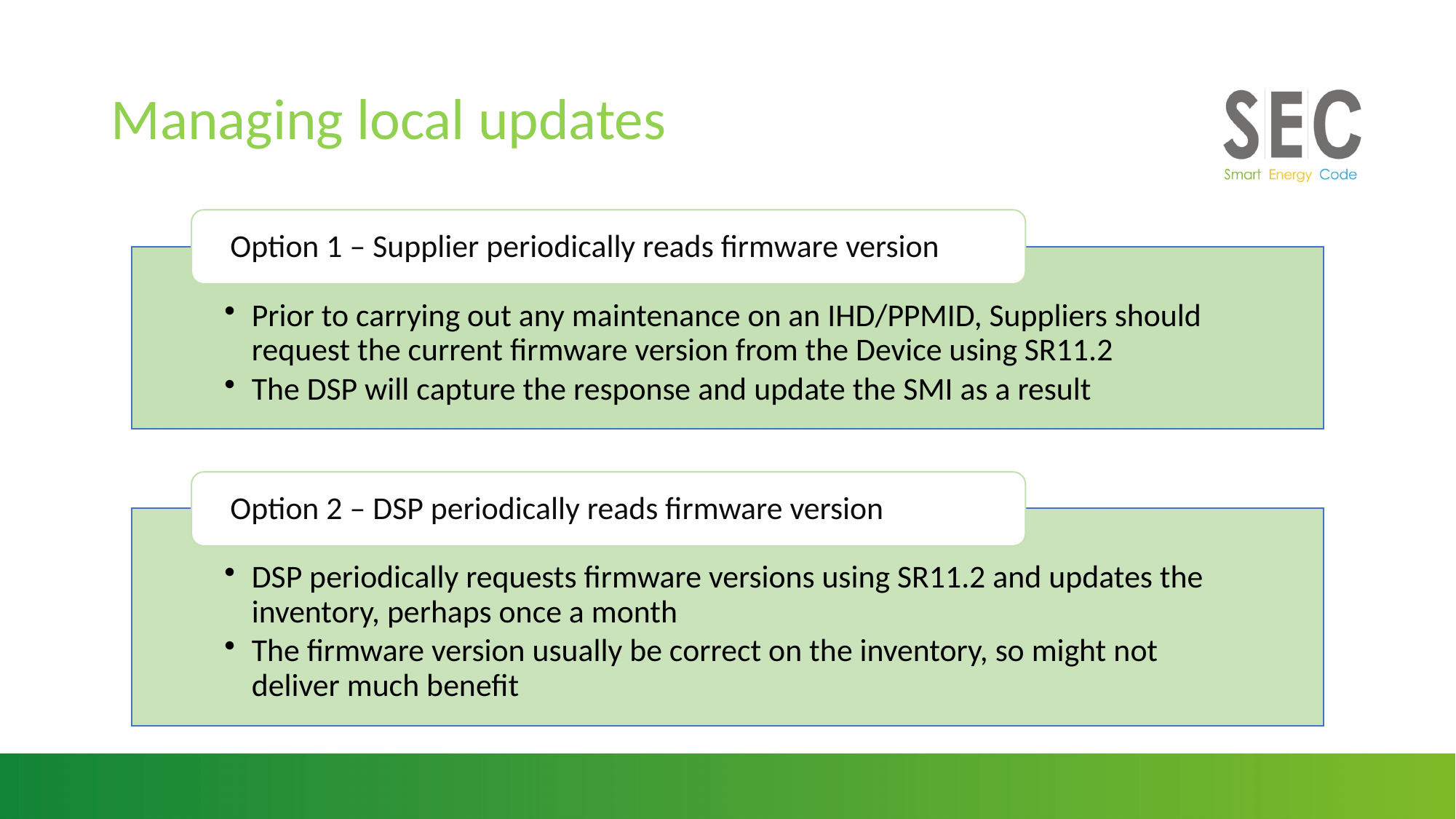

# Managing local updates
Prior to carrying out any maintenance on an IHD/PPMID, Suppliers should request the current firmware version from the Device using SR11.2
The DSP will capture the response and update the SMI as a result
Option 1 – Supplier periodically reads firmware version
DSP periodically requests firmware versions using SR11.2 and updates the inventory, perhaps once a month
The firmware version usually be correct on the inventory, so might not deliver much benefit
Option 2 – DSP periodically reads firmware version